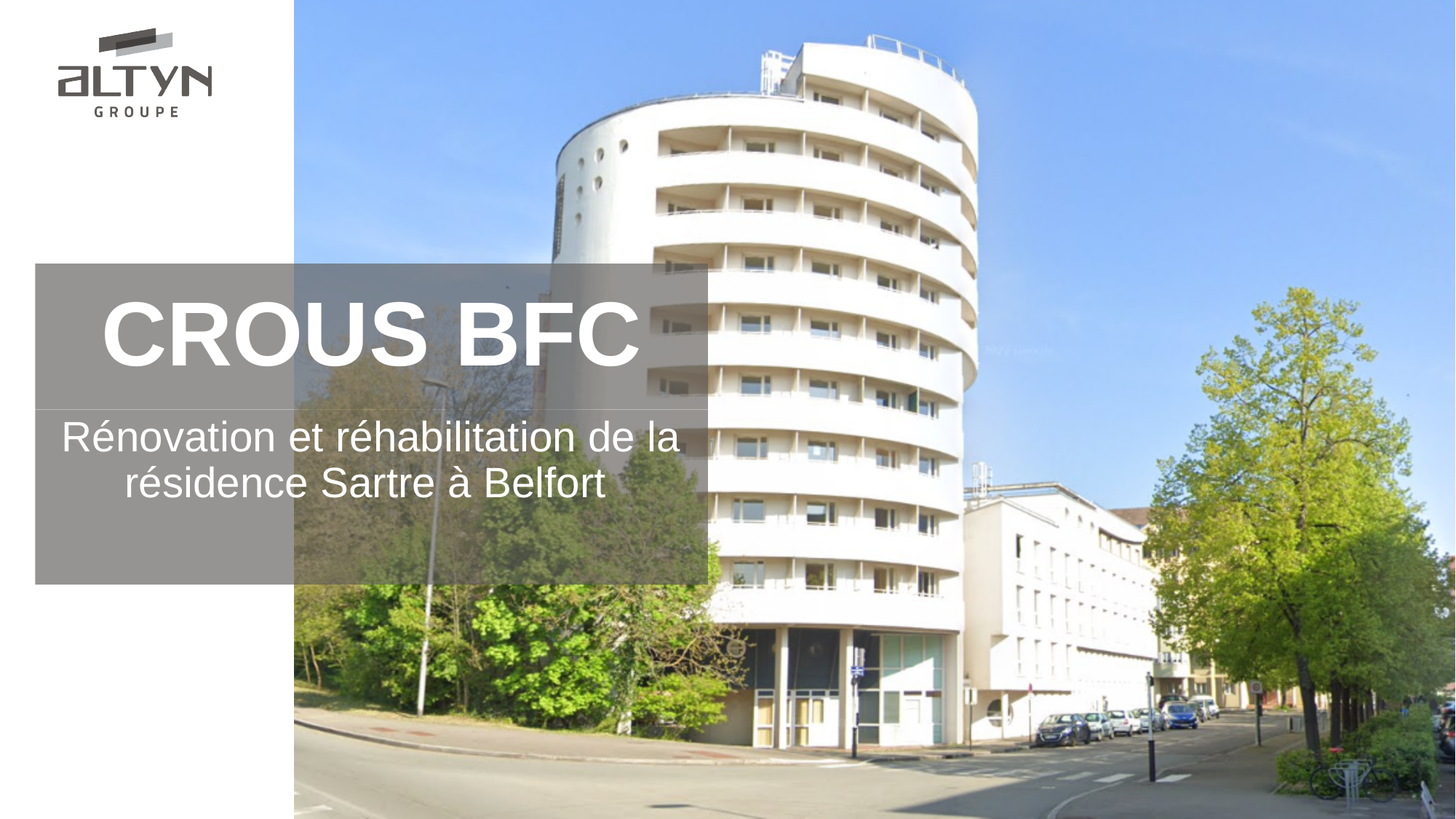

# CROUS BFC
Rénovation et réhabilitation de la résidence Sartre à Belfort